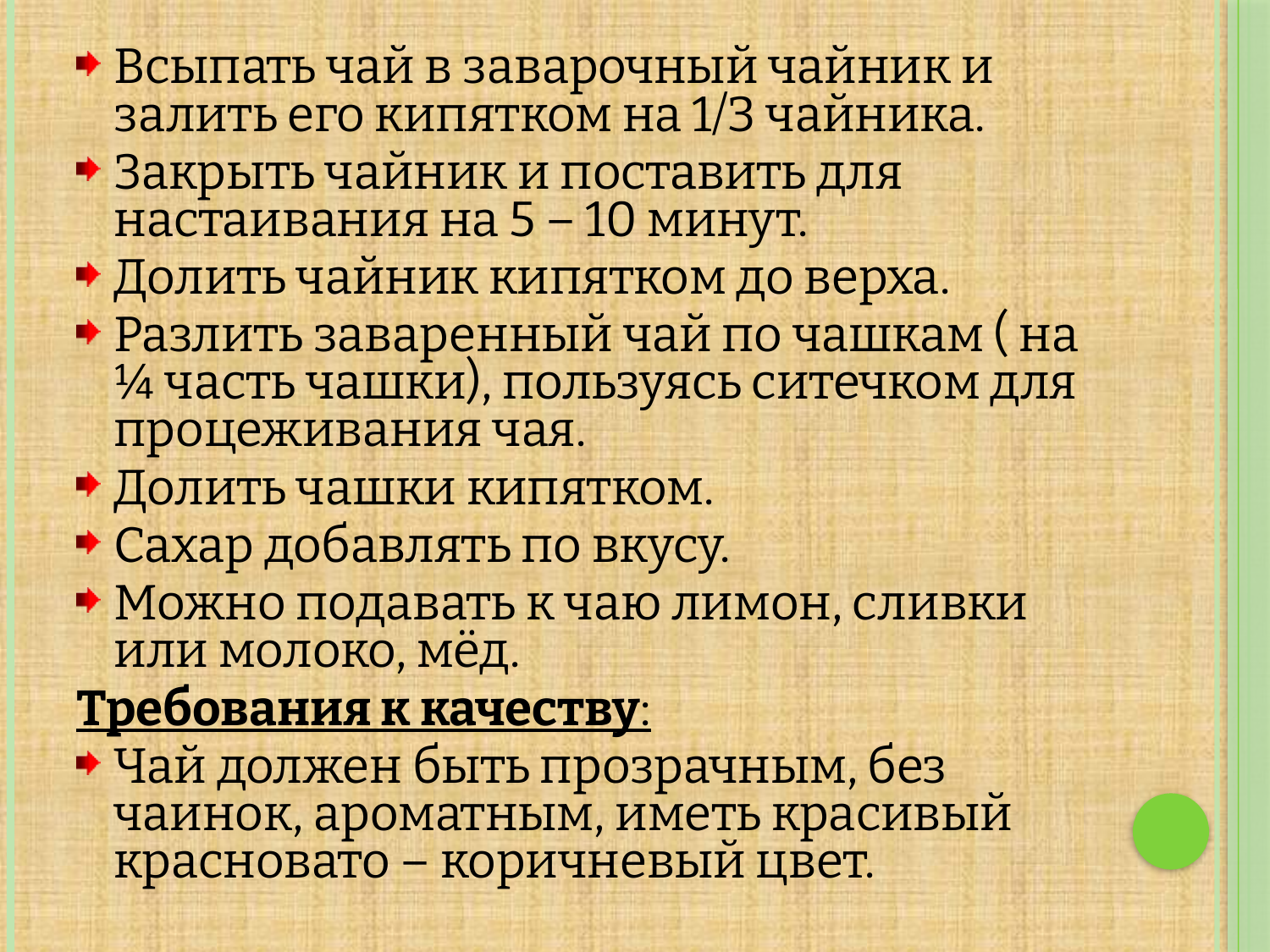

Всыпать чай в заварочный чайник и залить его кипятком на 1/3 чайника.
Закрыть чайник и поставить для настаивания на 5 – 10 минут.
Долить чайник кипятком до верха.
Разлить заваренный чай по чашкам ( на ¼ часть чашки), пользуясь ситечком для процеживания чая.
Долить чашки кипятком.
Сахар добавлять по вкусу.
Можно подавать к чаю лимон, сливки или молоко, мёд.
Требования к качеству:
Чай должен быть прозрачным, без чаинок, ароматным, иметь красивый красновато – коричневый цвет.